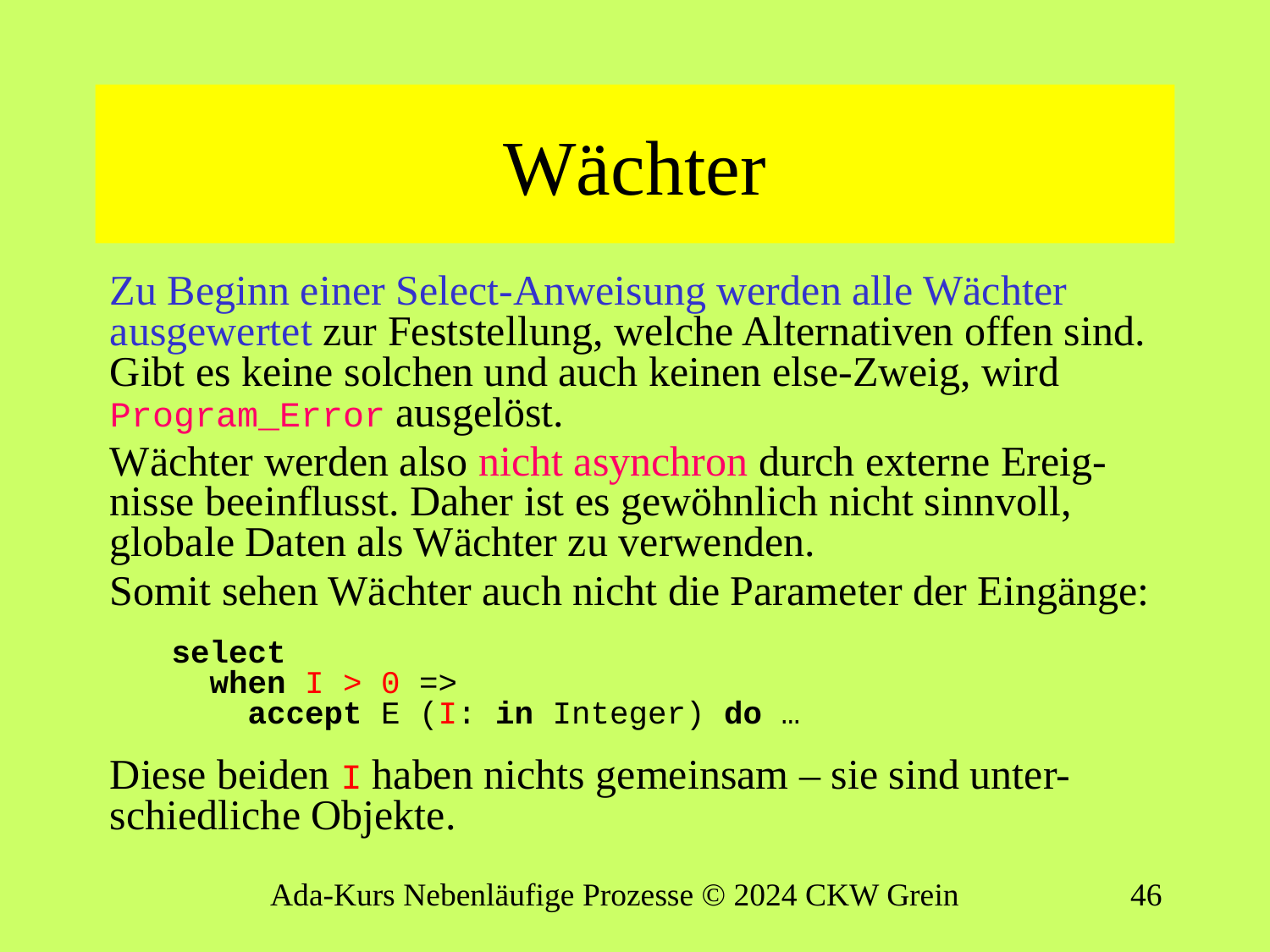

# Wächter
Zu Beginn einer Select-Anweisung werden alle Wächter ausgewertet zur Feststellung, welche Alternativen offen sind. Gibt es keine solchen und auch keinen else-Zweig, wird Program_Error ausgelöst.
Wächter werden also nicht asynchron durch externe Ereig-nisse beeinflusst. Daher ist es gewöhnlich nicht sinnvoll, globale Daten als Wächter zu verwenden.
Somit sehen Wächter auch nicht die Parameter der Eingänge:

select
  when I > 0 =>
    accept E (I: in Integer) do …

Diese beiden I haben nichts gemeinsam – sie sind unter-schiedliche Objekte.
Ada-Kurs Nebenläufige Prozesse © 2024 CKW Grein
46